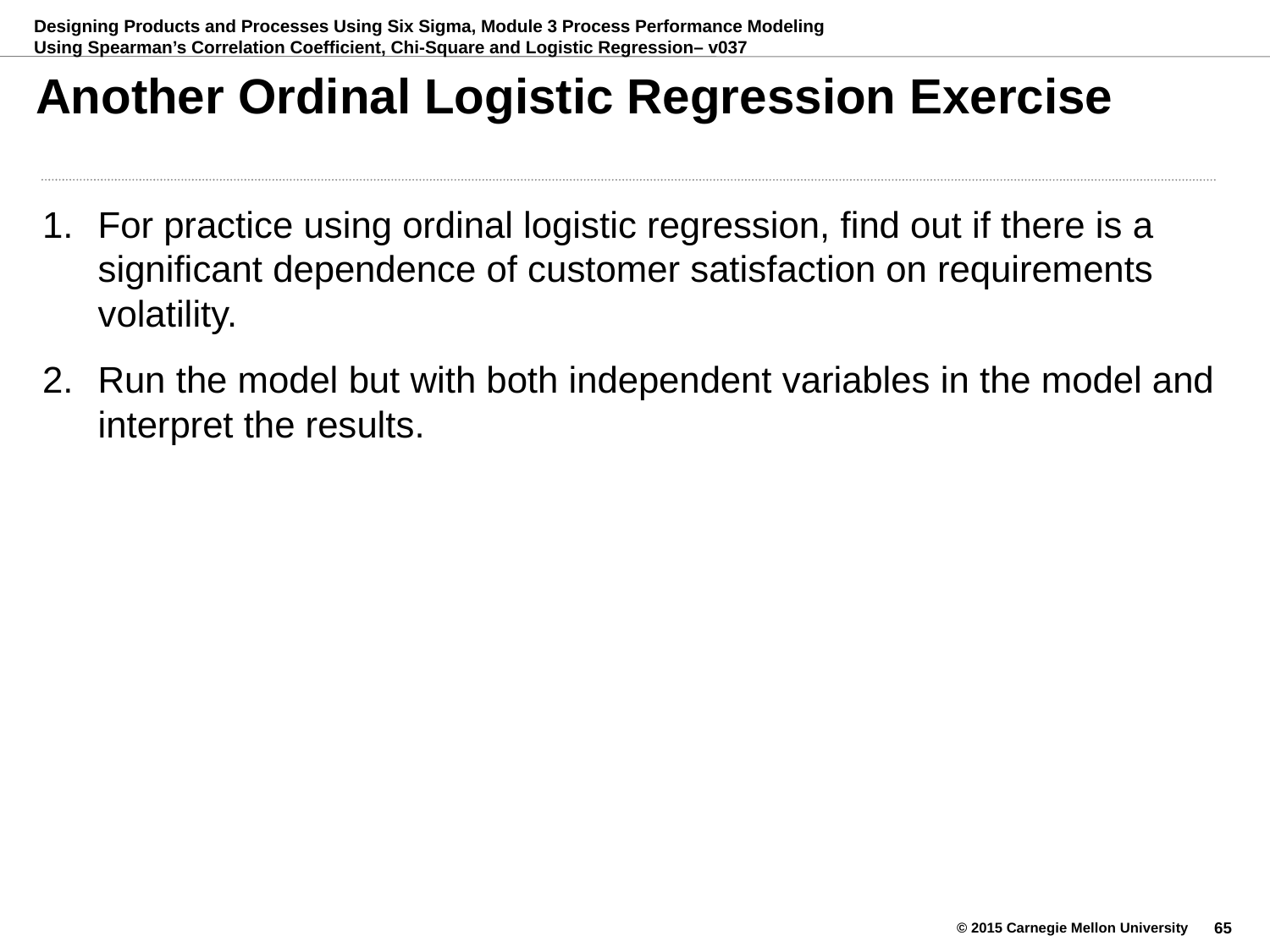

# Another Ordinal Logistic Regression Exercise
For practice using ordinal logistic regression, find out if there is a significant dependence of customer satisfaction on requirements volatility.
Run the model but with both independent variables in the model and interpret the results.